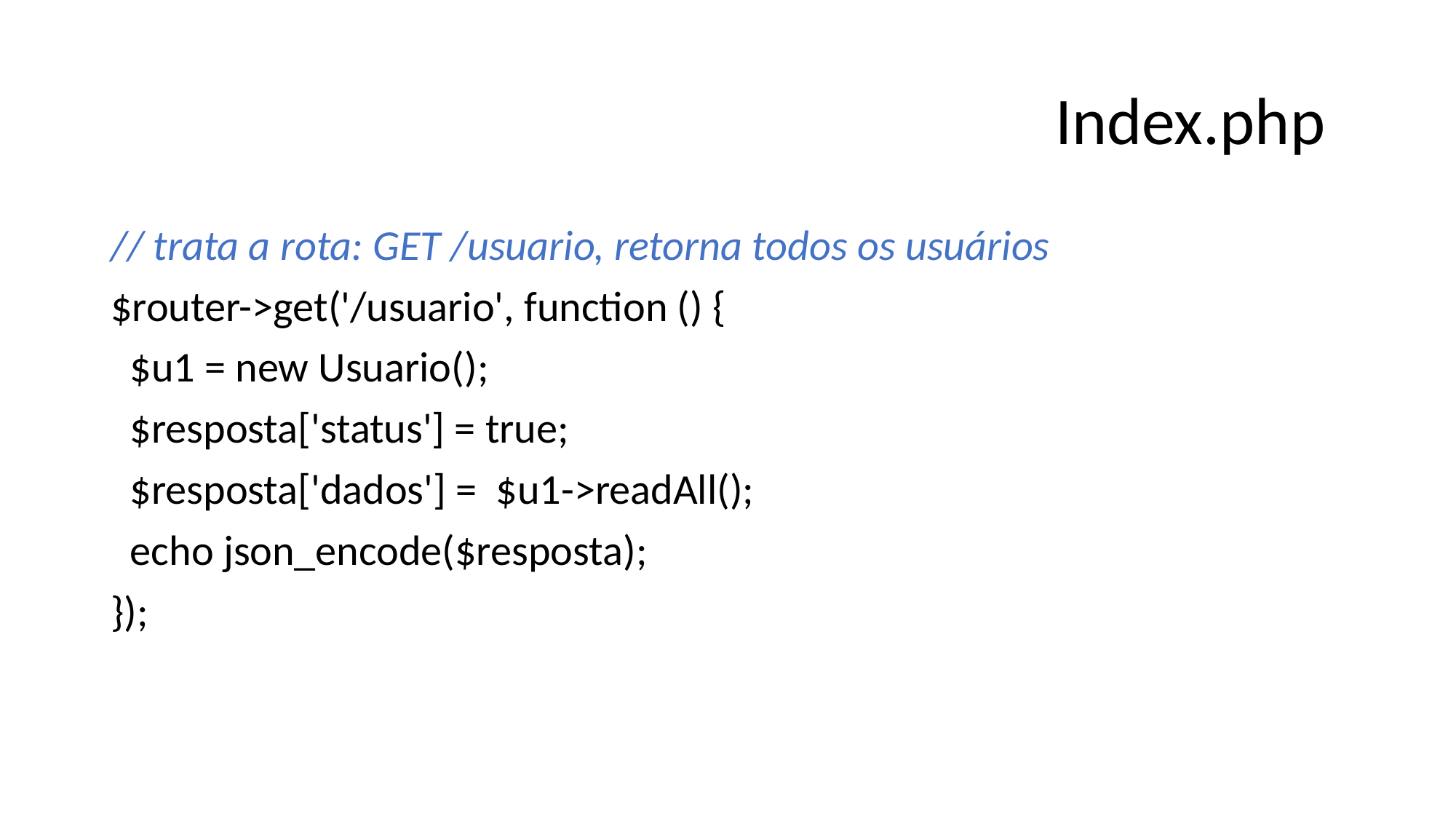

# Index.php
// trata a rota: GET /usuario, retorna todos os usuários
$router->get('/usuario', function () {
  $u1 = new Usuario();
  $resposta['status'] = true;
  $resposta['dados'] =  $u1->readAll();
  echo json_encode($resposta);
});